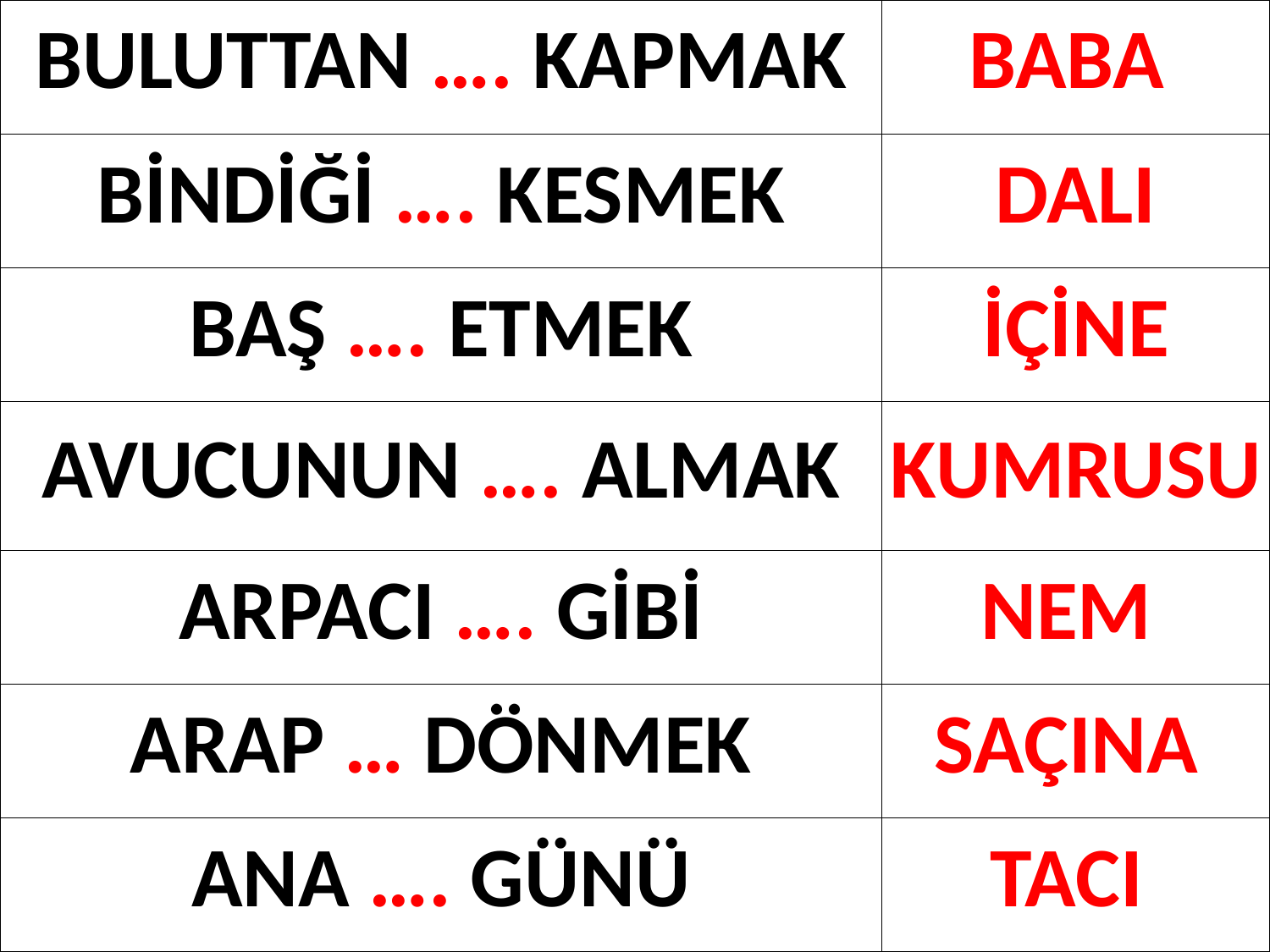

| BULUTTAN …. KAPMAK | BABA |
| --- | --- |
| BİNDİĞİ …. KESMEK | DALI |
| BAŞ …. ETMEK | İÇİNE |
| AVUCUNUN …. ALMAK | KUMRUSU |
| ARPACI …. GİBİ | NEM |
| ARAP … DÖNMEK | SAÇINA |
| ANA …. GÜNÜ | TACI |